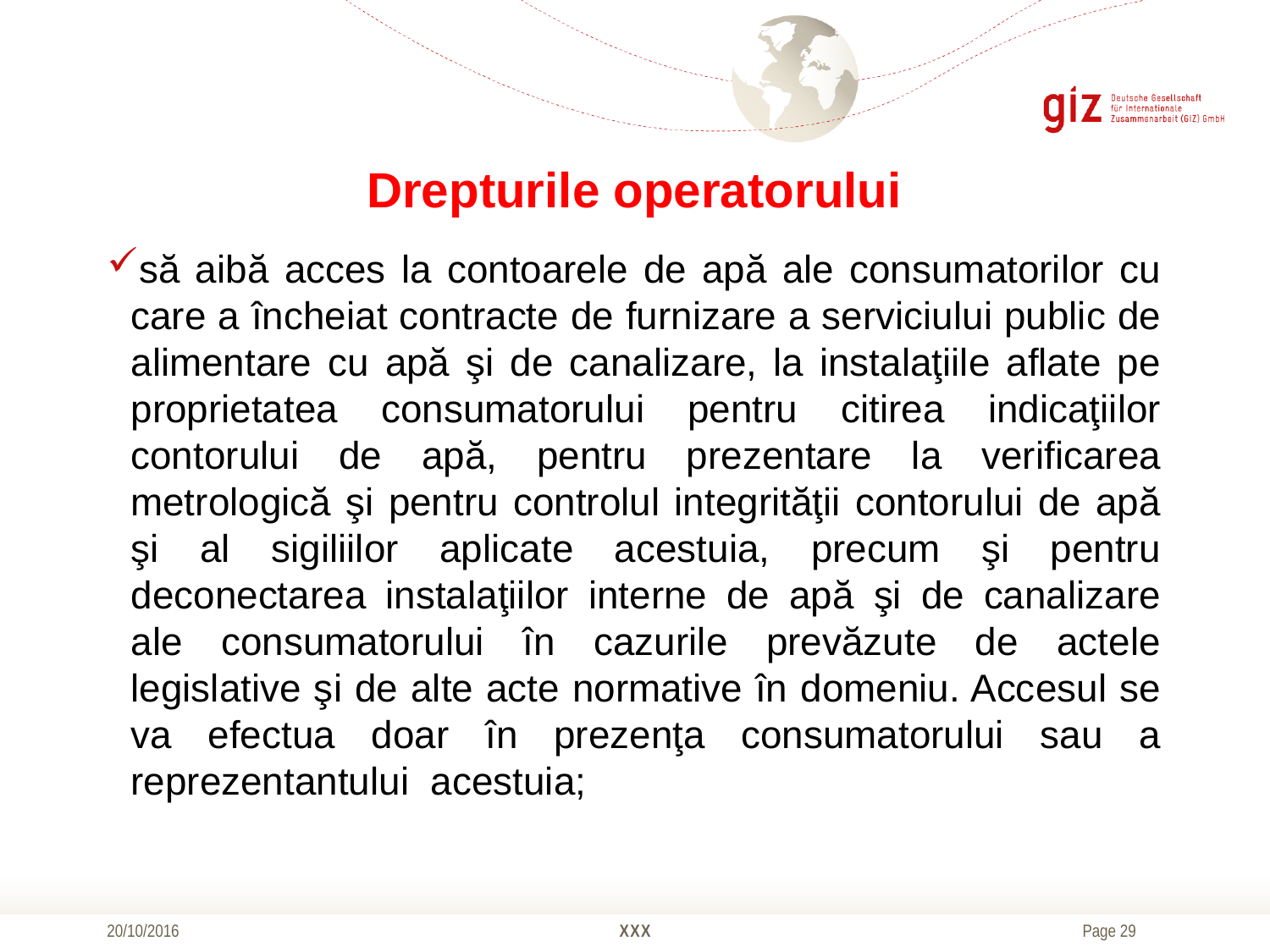

# Drepturile operatorului
să aibă acces la contoarele de apă ale consumatorilor cu care a încheiat contracte de furnizare a serviciului public de alimentare cu apă şi de canalizare, la instalaţiile aflate pe proprietatea consumatorului pentru citirea indicaţiilor contorului de apă, pentru prezentare la verificarea metrologică şi pentru controlul integrităţii contorului de apă şi al sigiliilor aplicate acestuia, precum şi pentru deconectarea instalaţiilor interne de apă şi de canalizare ale consumatorului în cazurile prevăzute de actele legislative şi de alte acte normative în domeniu. Accesul se va efectua doar în prezenţa consumatorului sau a reprezentantului  acestuia;

20/10/2016
XXX